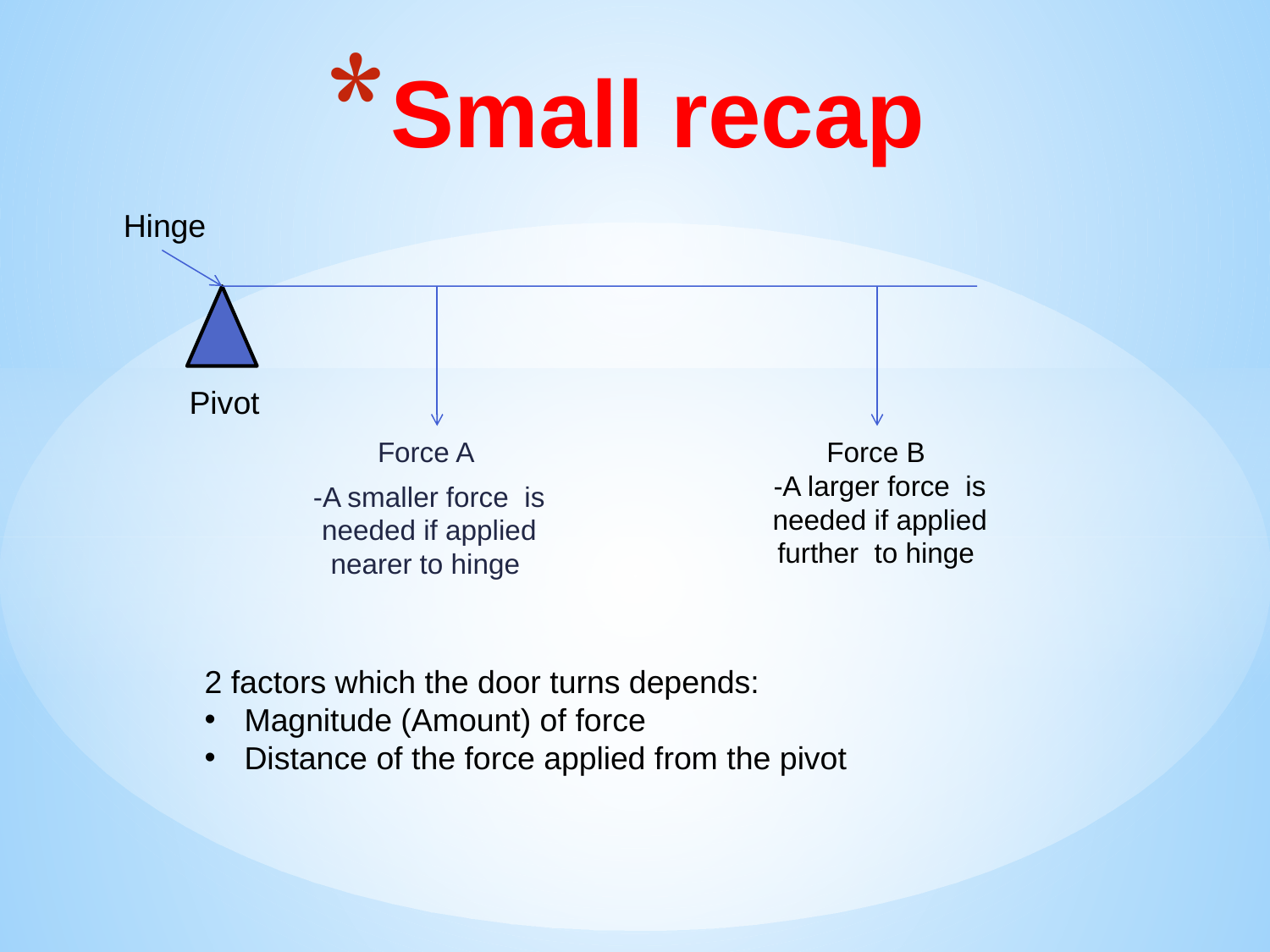

# Small recap
 Hinge

 Pivot
Force B
-A larger force  is needed if applied further  to hinge

Force A
-A smaller force  is needed if applied nearer to hinge
2 factors which the door turns depends:
Magnitude (Amount) of force
Distance of the force applied from the pivot